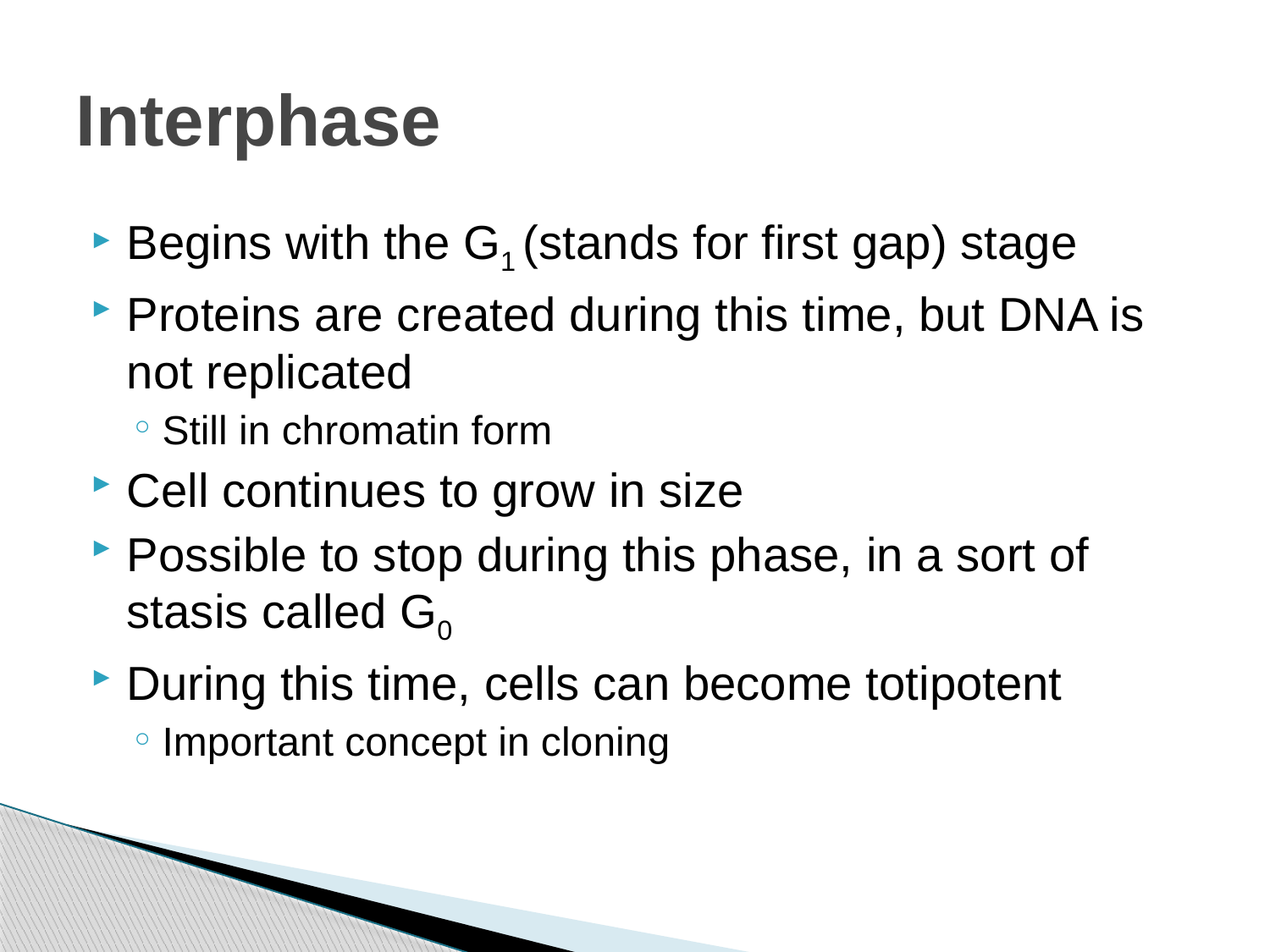

# Interphase
Begins with the G1 (stands for first gap) stage
Proteins are created during this time, but DNA is not replicated
Still in chromatin form
Cell continues to grow in size
Possible to stop during this phase, in a sort of stasis called G0
During this time, cells can become totipotent
Important concept in cloning